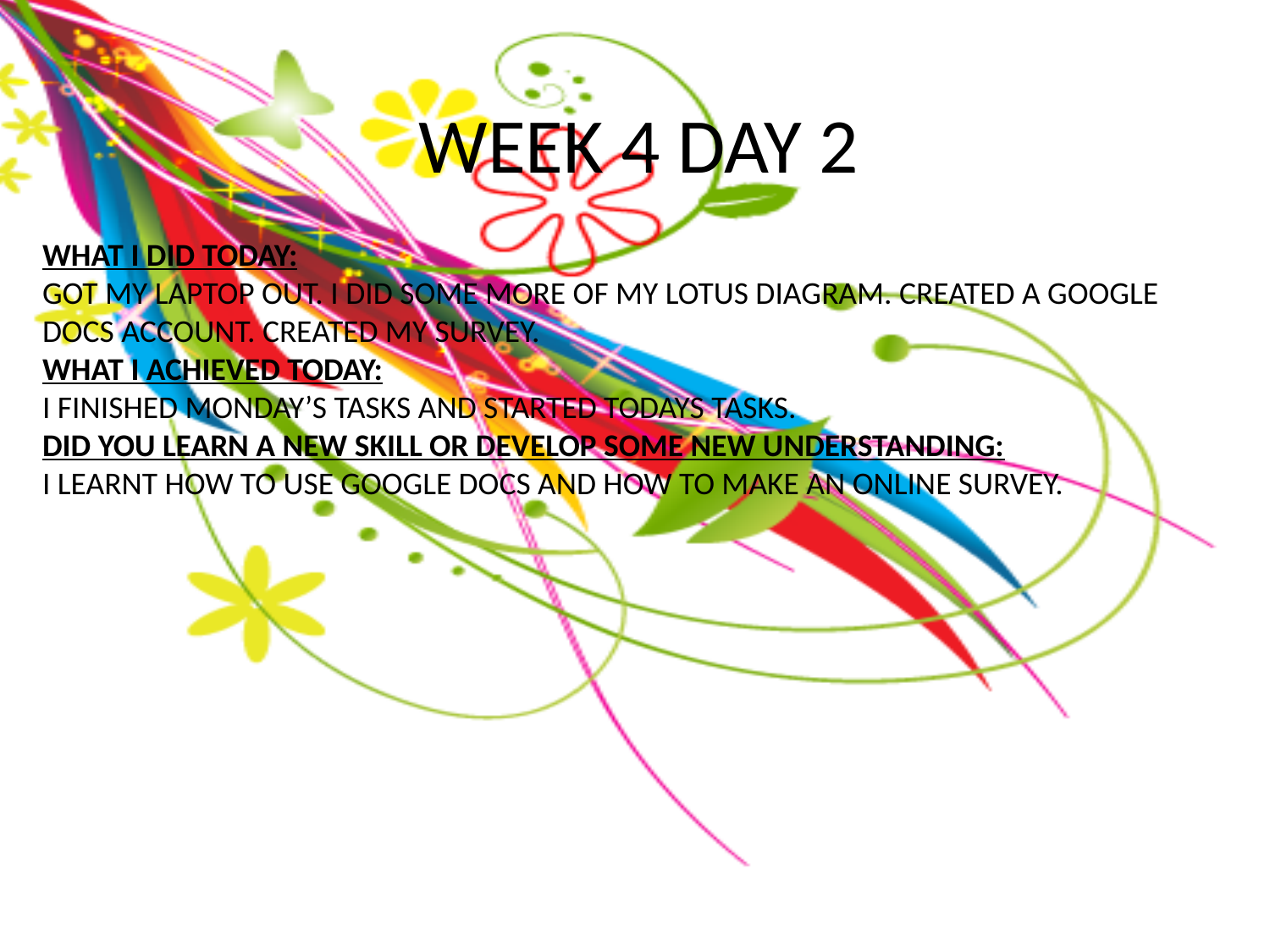

# WEEK 4 DAY 2
WHAT I DID TODAY:
GOT MY LAPTOP OUT. I DID SOME MORE OF MY LOTUS DIAGRAM. CREATED A GOOGLE DOCS ACCOUNT. CREATED MY SURVEY.
WHAT I ACHIEVED TODAY:
I FINISHED MONDAY’S TASKS AND STARTED TODAYS TASKS.
DID YOU LEARN A NEW SKILL OR DEVELOP SOME NEW UNDERSTANDING:
I LEARNT HOW TO USE GOOGLE DOCS AND HOW TO MAKE AN ONLINE SURVEY.